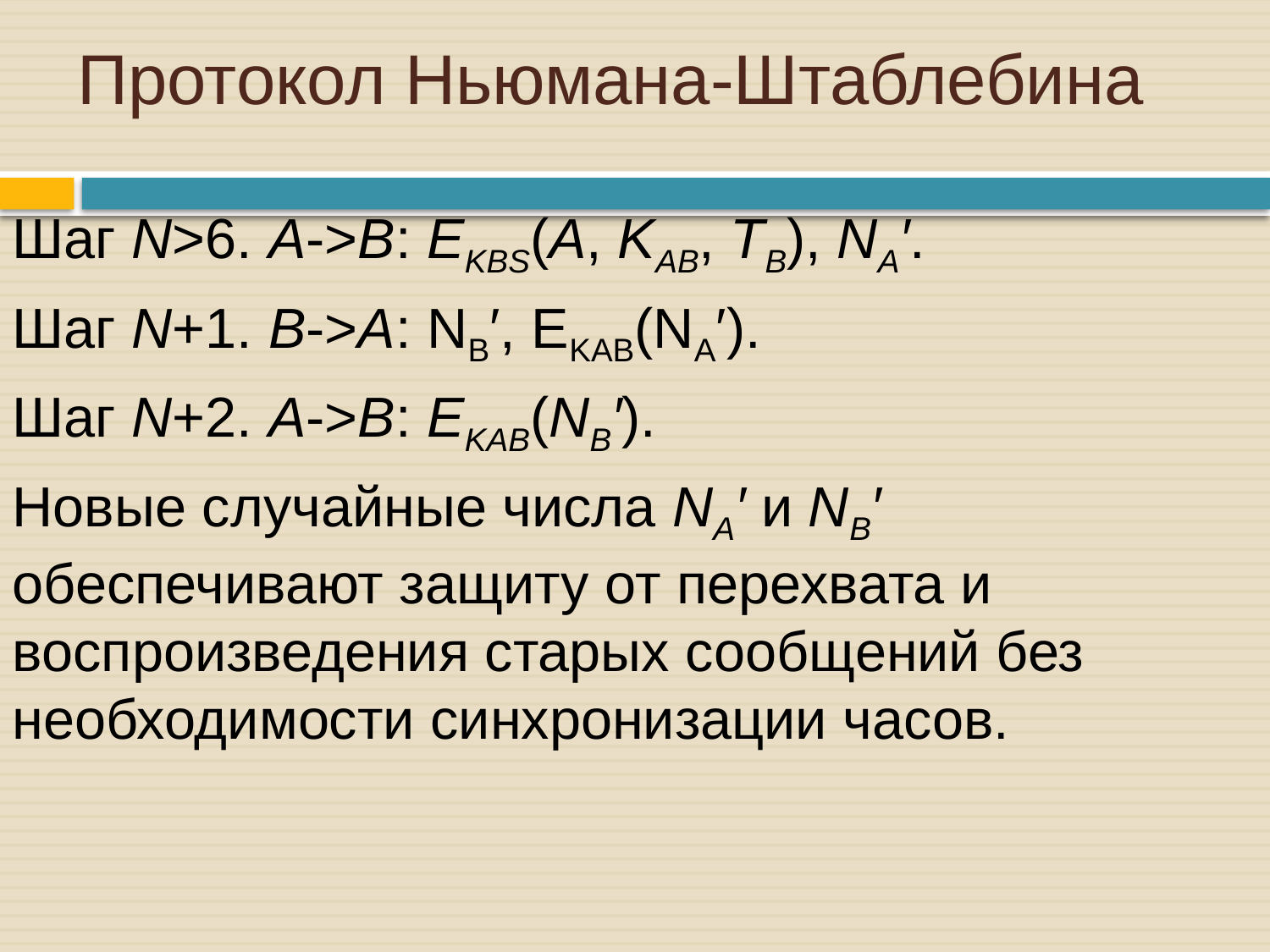

# Протокол Ньюмана-Штаблебина
Шаг N>6. A->B: EKBS(A, KAB, TB), NA′.
Шаг N+1. B->A: NB′, EKAB(NA′).
Шаг N+2. A->B: EKAB(NB′).
Новые случайные числа NA′ и NB′ обеспечивают защиту от перехвата и воспроизведения старых сообщений без необходимости синхронизации часов.